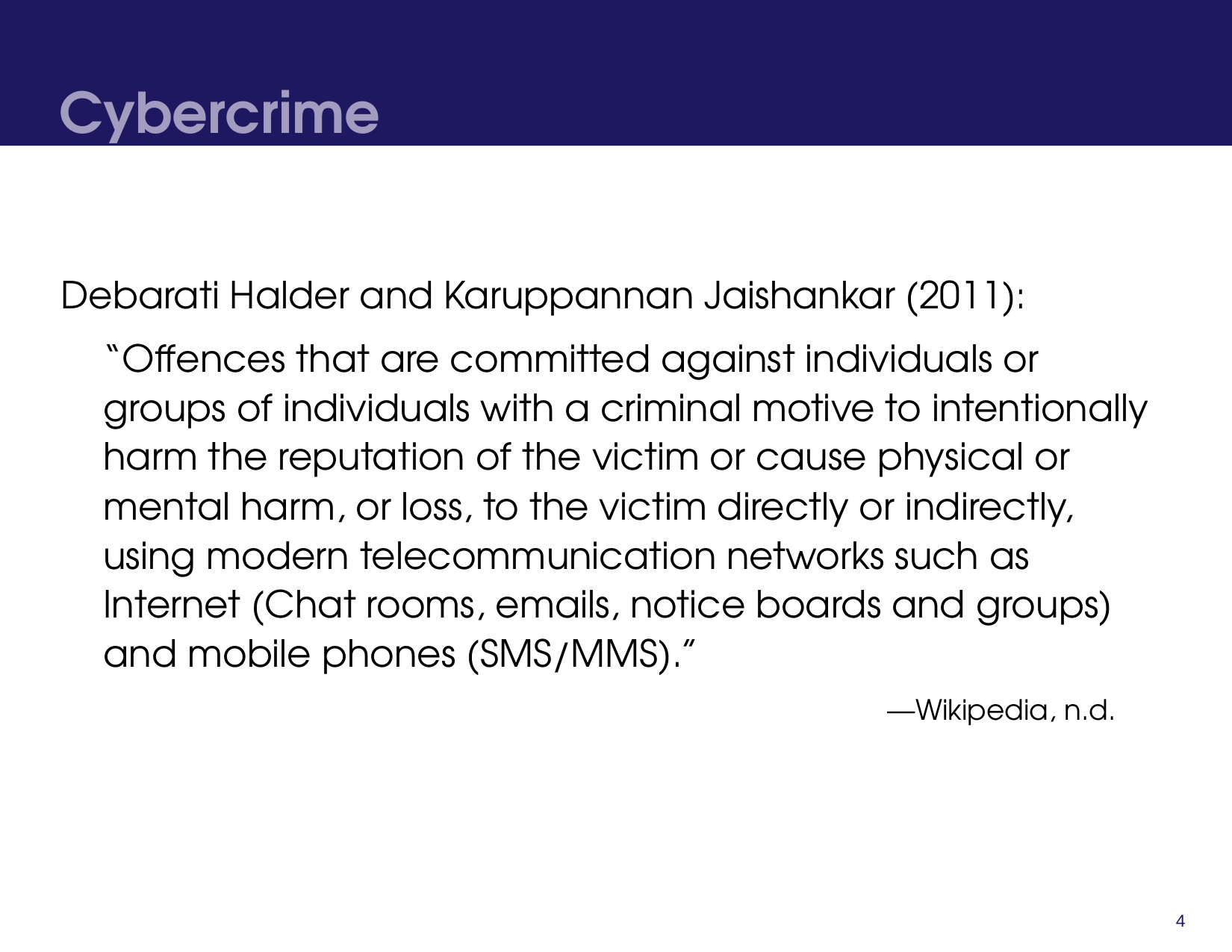

# Cybercrime
Debarati Halder and Karuppannan Jaishankar (2011):
“Offences that are committed against individuals or groups of individuals with a criminal motive to intentionally harm the reputation of the victim or cause physical or mental harm, or loss, to the victim directly or indirectly, using modern telecommunication networks such as Internet (Chat rooms, emails, notice boards and groups) and mobile phones (SMS/MMS).”
							—Wikipedia, n.d.
4